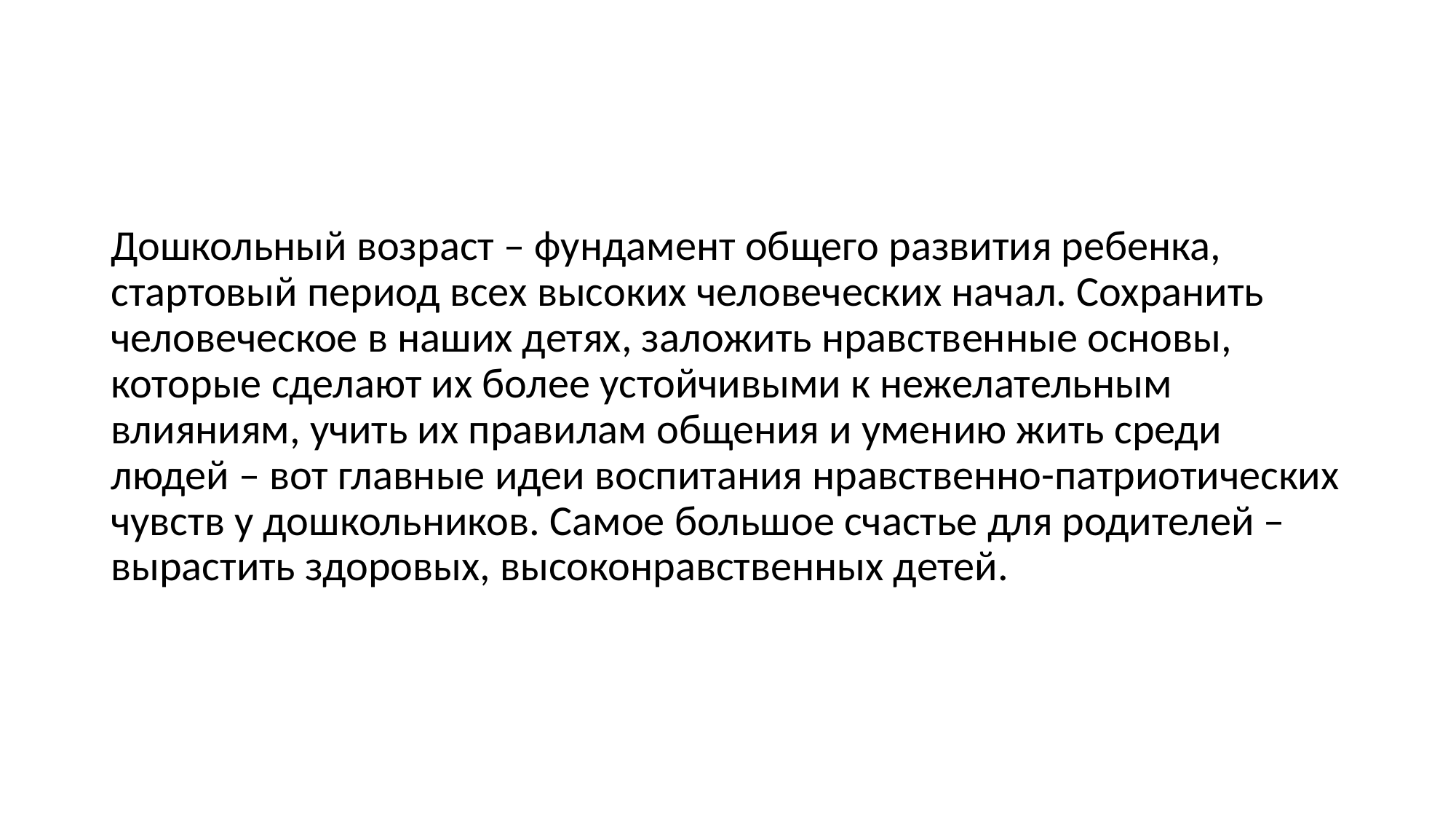

Дошкольный возраст – фундамент общего развития ребенка, стартовый период всех высоких человеческих начал. Сохранить человеческое в наших детях, заложить нравственные основы, которые сделают их более устойчивыми к нежелательным влияниям, учить их правилам общения и умению жить среди людей – вот главные идеи воспитания нравственно-патриотических чувств у дошкольников. Самое большое счастье для родителей – вырастить здоровых, высоконравственных детей.